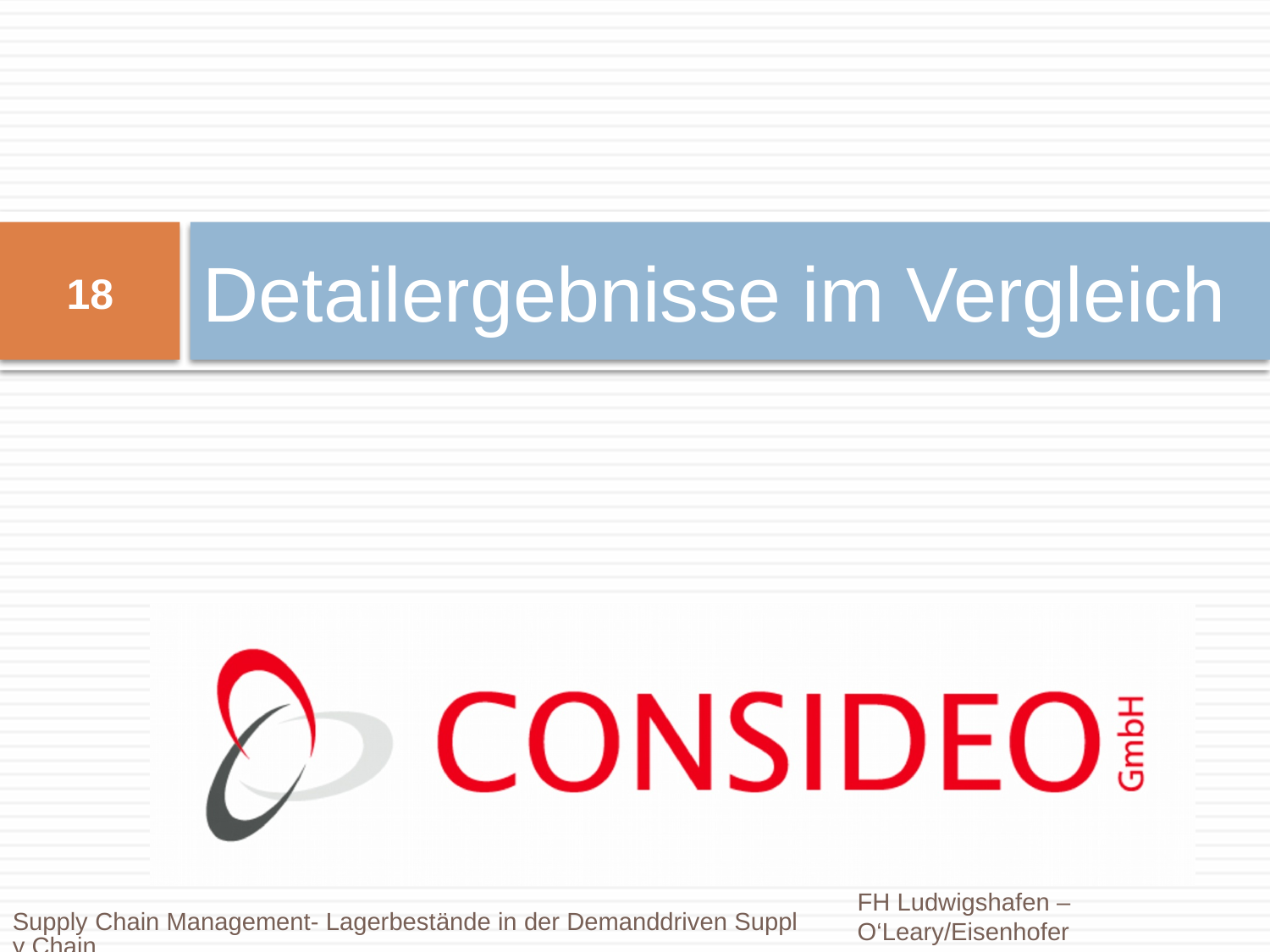

# Detailergebnisse im Vergleich
18

FH Ludwigshafen – O‘Leary/Eisenhofer
Supply Chain Management- Lagerbestände in der Demanddriven Supply Chain